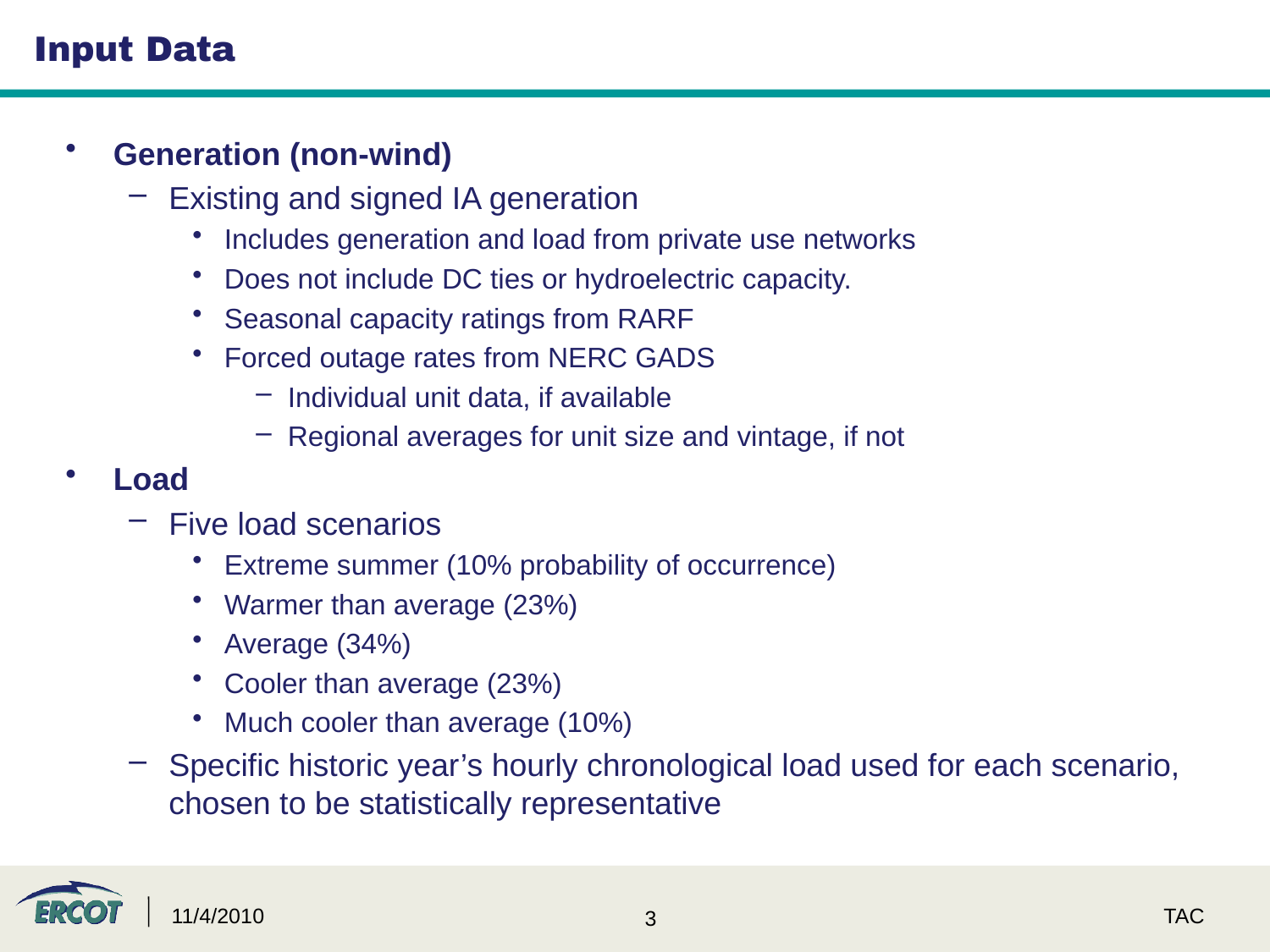

# Input Data
Generation (non-wind)
Existing and signed IA generation
Includes generation and load from private use networks
Does not include DC ties or hydroelectric capacity.
Seasonal capacity ratings from RARF
Forced outage rates from NERC GADS
Individual unit data, if available
Regional averages for unit size and vintage, if not
Load
Five load scenarios
Extreme summer (10% probability of occurrence)
Warmer than average (23%)
Average (34%)
Cooler than average (23%)
Much cooler than average (10%)
Specific historic year’s hourly chronological load used for each scenario, chosen to be statistically representative

11/4/2010
TAC